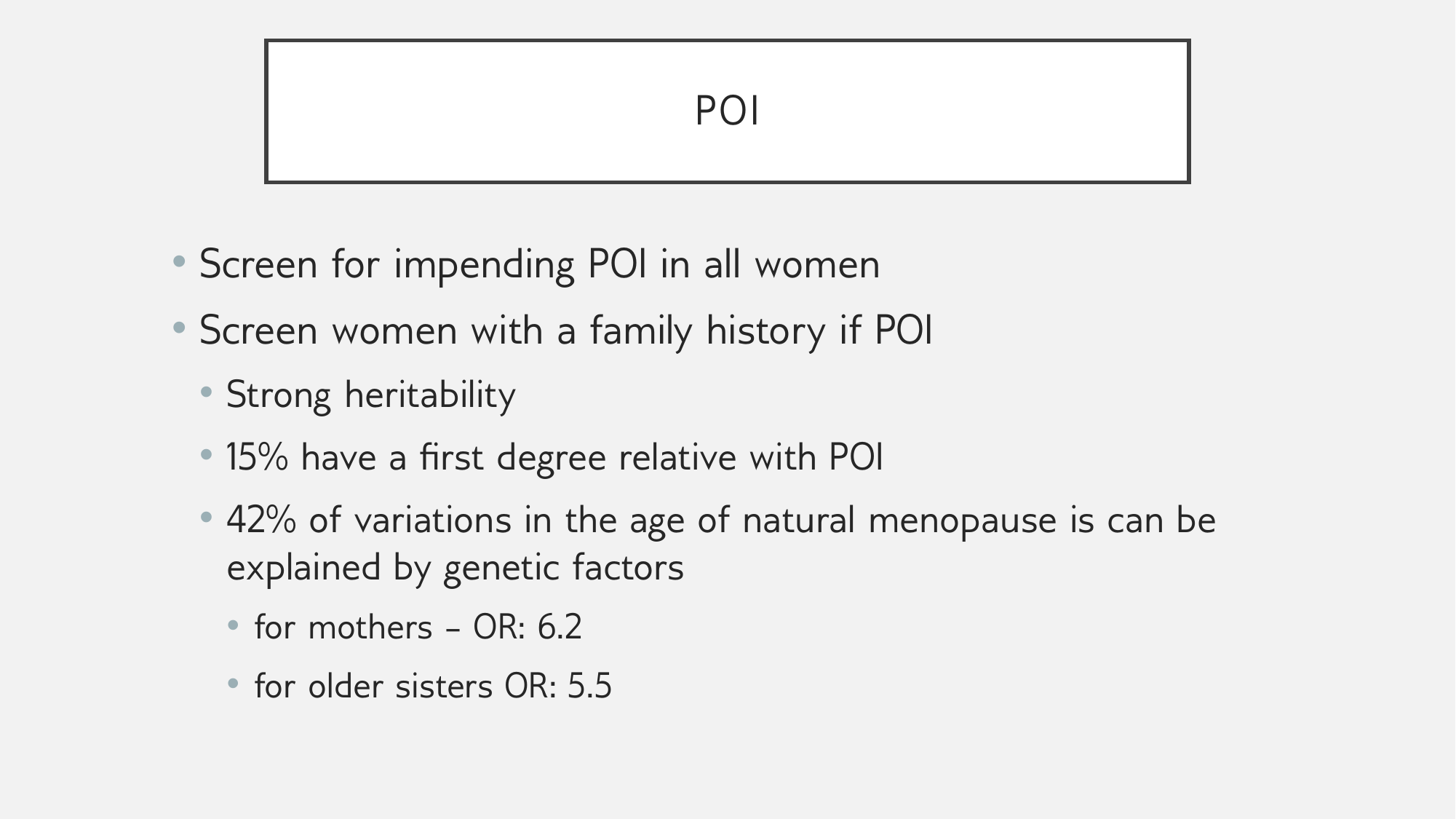

# POI
Screen for impending POI in all women
Screen women with a family history if POI
Strong heritability
15% have a first degree relative with POI
42% of variations in the age of natural menopause is can be explained by genetic factors
for mothers – OR: 6.2
for older sisters OR: 5.5